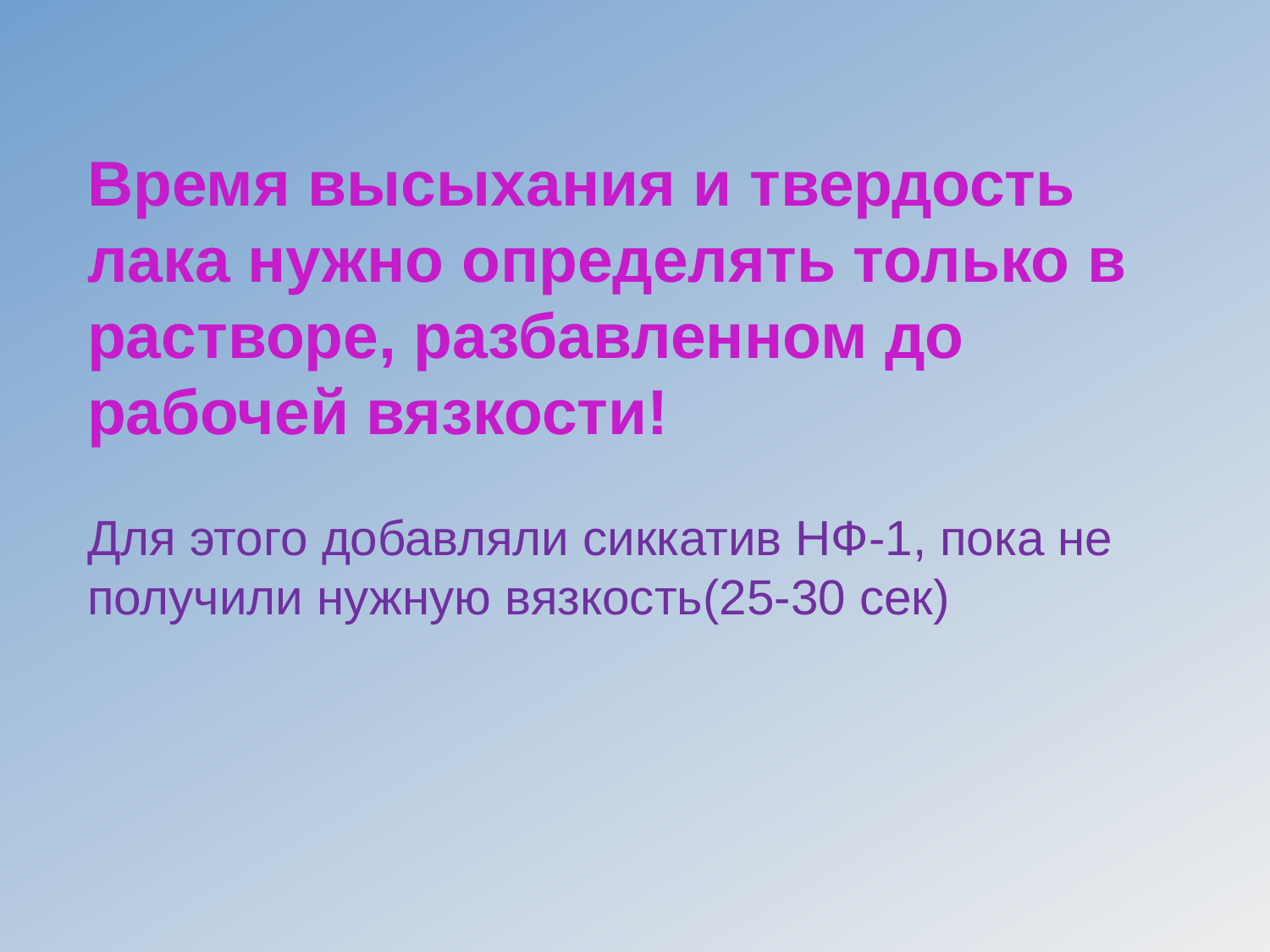

Время высыхания и твердость лака нужно определять только в растворе, разбавленном до рабочей вязкости!

Для этого добавляли сиккатив НФ-1, пока не получили нужную вязкость(25-30 сек)